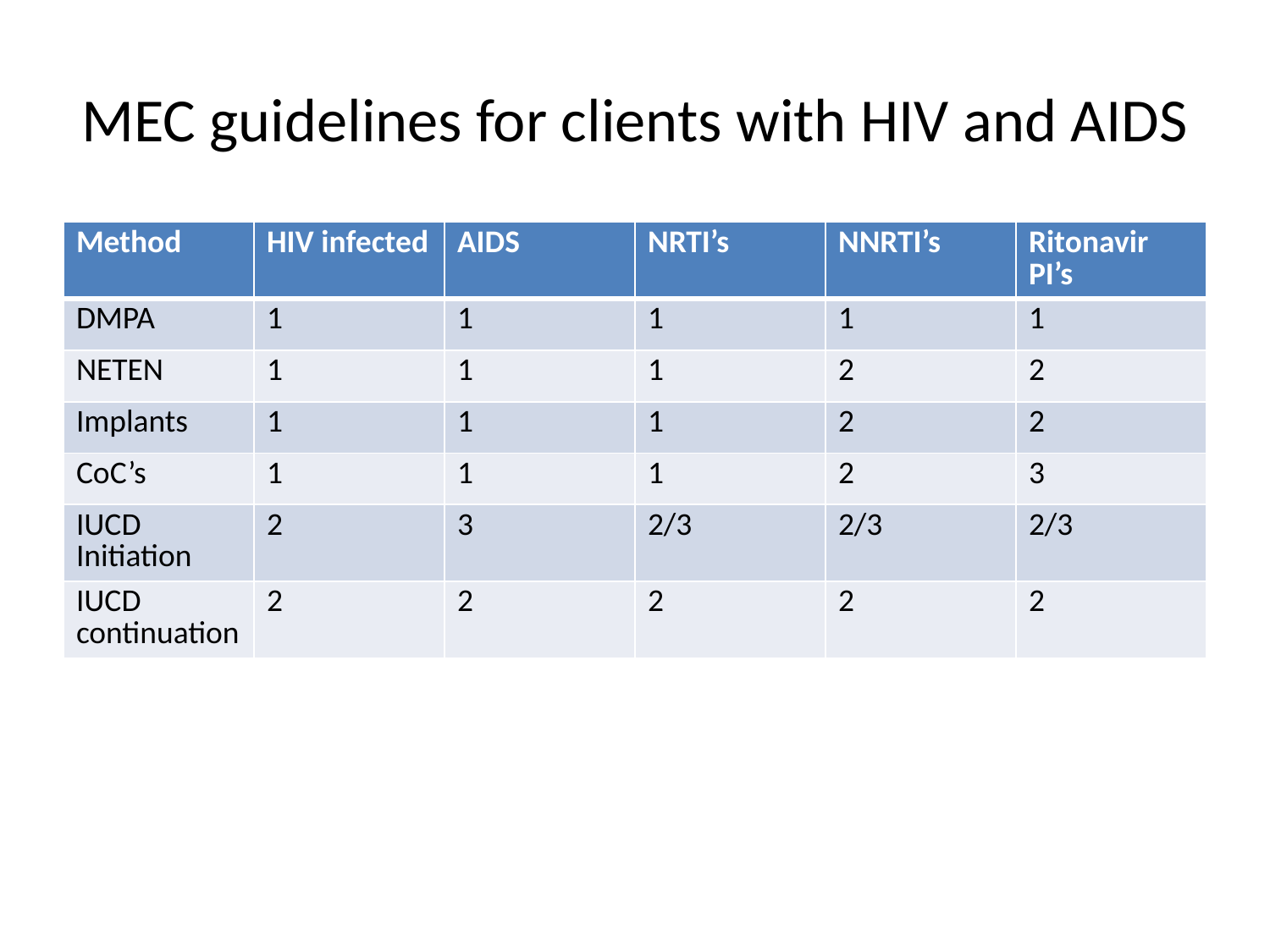

# MEC guidelines for clients with HIV and AIDS
| Method | HIV infected | AIDS | NRTI’s | NNRTI’s | Ritonavir PI’s |
| --- | --- | --- | --- | --- | --- |
| DMPA | 1 | 1 | 1 | 1 | 1 |
| NETEN | 1 | 1 | 1 | 2 | 2 |
| Implants | 1 | 1 | 1 | 2 | 2 |
| CoC’s | 1 | 1 | 1 | 2 | 3 |
| IUCD Initiation | 2 | 3 | 2/3 | 2/3 | 2/3 |
| IUCD continuation | 2 | 2 | 2 | 2 | 2 |